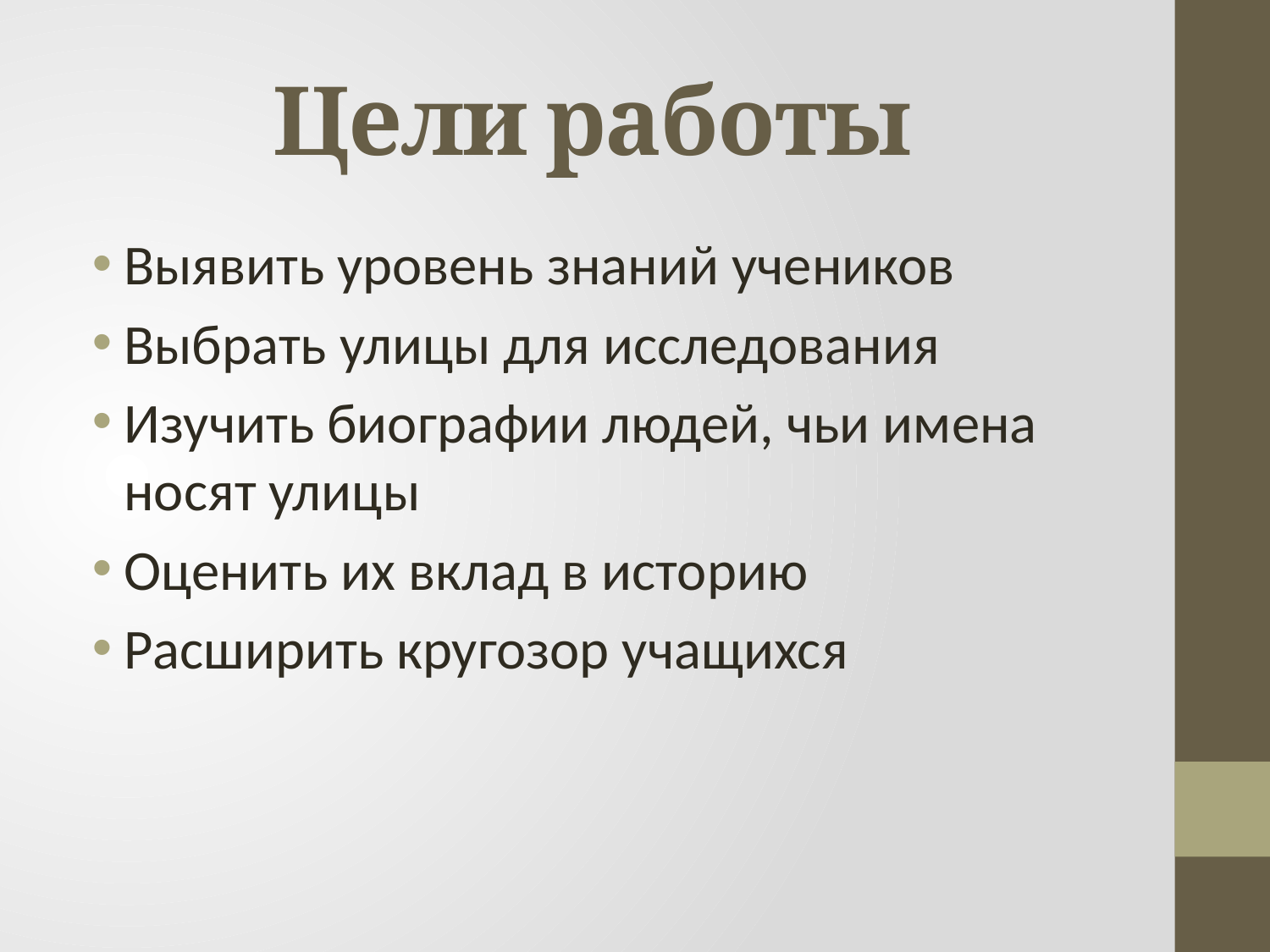

# Цели работы
Выявить уровень знаний учеников
Выбрать улицы для исследования
Изучить биографии людей, чьи имена носят улицы
Оценить их вклад в историю
Расширить кругозор учащихся